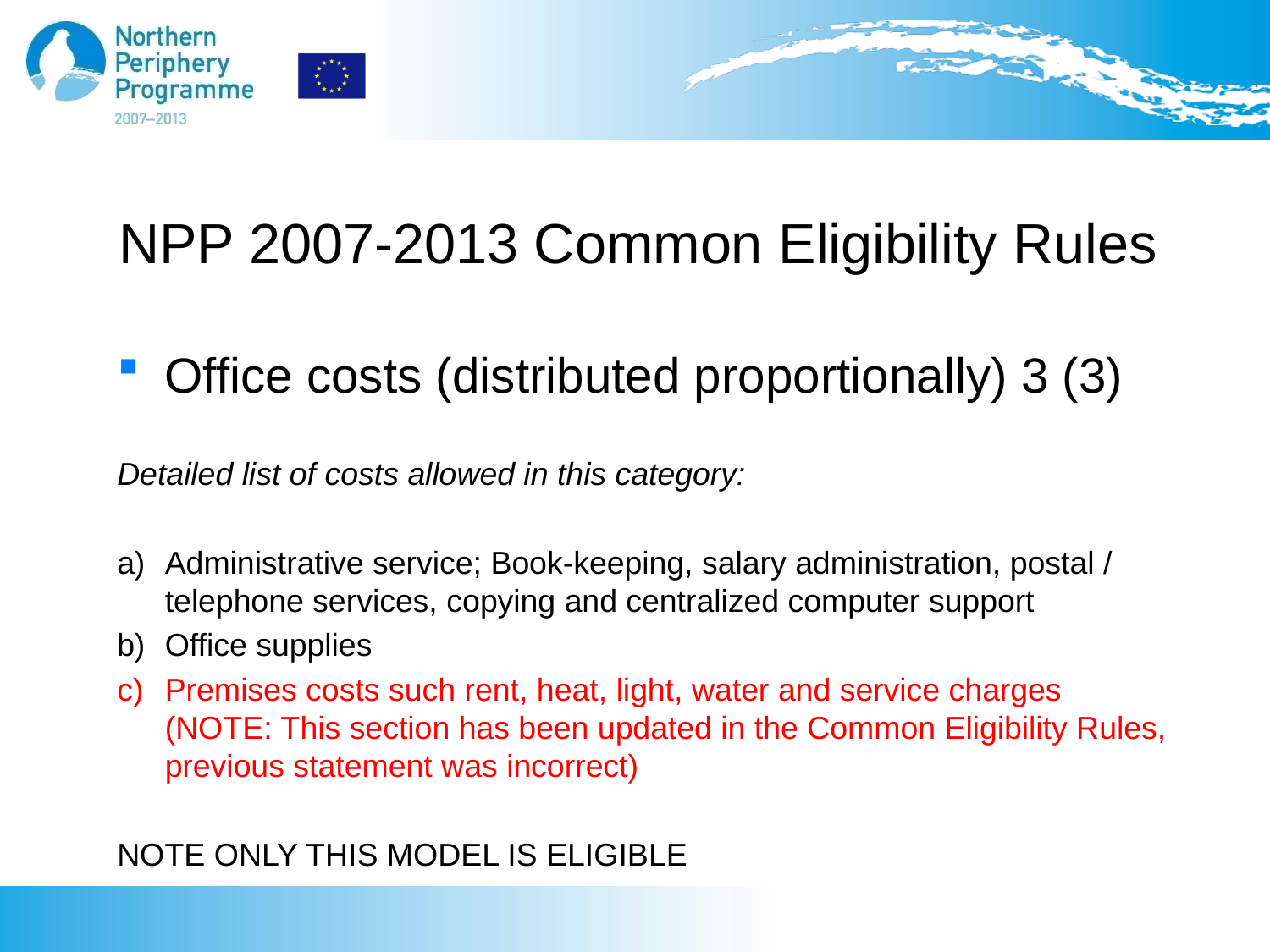

# NPP 2007-2013 Common Eligibility Rules
Office costs (distributed proportionally) 3 (3)

Detailed list of costs allowed in this category:

a) 	Administrative service; Book-keeping, salary administration, postal / telephone services, copying and centralized computer support
b) 	Office supplies
c) 	Premises costs such rent, heat, light, water and service charges (NOTE: This section has been updated in the Common Eligibility Rules, previous statement was incorrect)

NOTE ONLY THIS MODEL IS ELIGIBLE